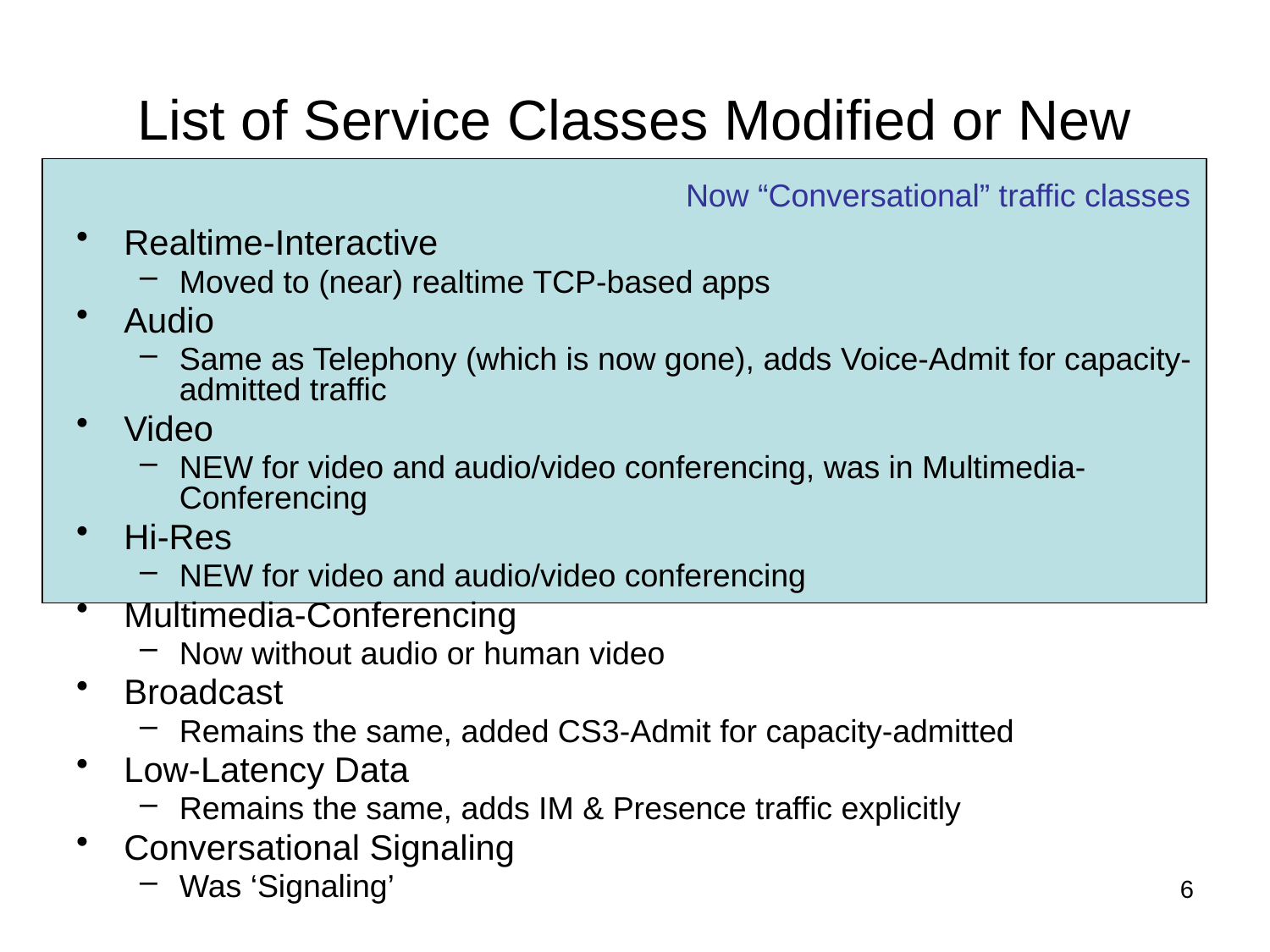

# List of Service Classes Modified or New

Now “Conversational” traffic classes
Realtime-Interactive
Moved to (near) realtime TCP-based apps
Audio
Same as Telephony (which is now gone), adds Voice-Admit for capacity-admitted traffic
Video
NEW for video and audio/video conferencing, was in Multimedia-Conferencing
Hi-Res
NEW for video and audio/video conferencing
Multimedia-Conferencing
Now without audio or human video
Broadcast
Remains the same, added CS3-Admit for capacity-admitted
Low-Latency Data
Remains the same, adds IM & Presence traffic explicitly
Conversational Signaling
Was ‘Signaling’
6